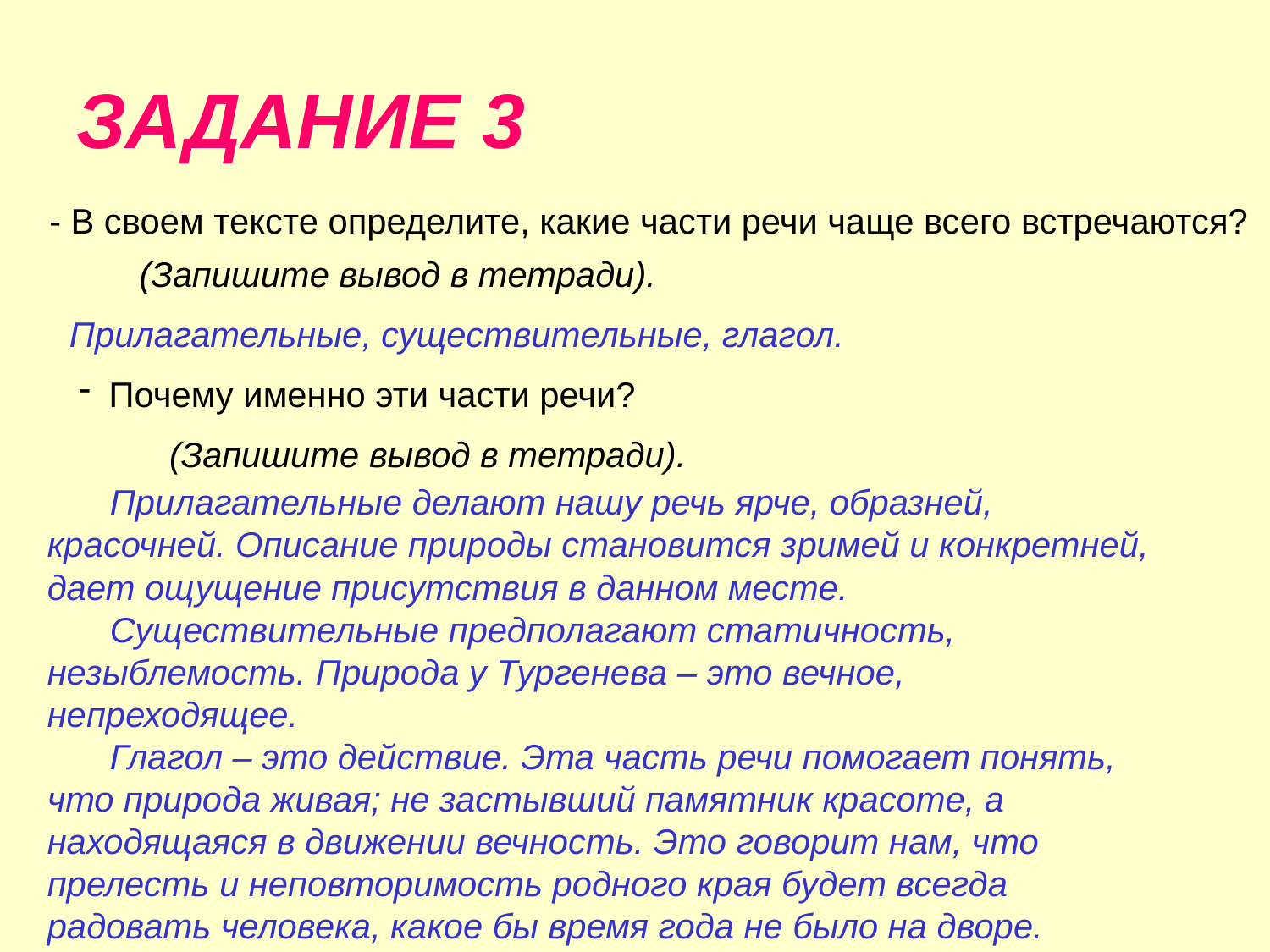

# ЗАДАНИЕ 3
- В своем тексте определите, какие части речи чаще всего встречаются?
(Запишите вывод в тетради).
Прилагательные, существительные, глагол.
Почему именно эти части речи?

(Запишите вывод в тетради).
Прилагательные делают нашу речь ярче, образней, красочней. Описание природы становится зримей и конкретней, дает ощущение присутствия в данном месте.
Существительные предполагают статичность, незыблемость. Природа у Тургенева – это вечное, непреходящее.
Глагол – это действие. Эта часть речи помогает понять, что природа живая; не застывший памятник красоте, а находящаяся в движении вечность. Это говорит нам, что прелесть и неповторимость родного края будет всегда радовать человека, какое бы время года не было на дворе.